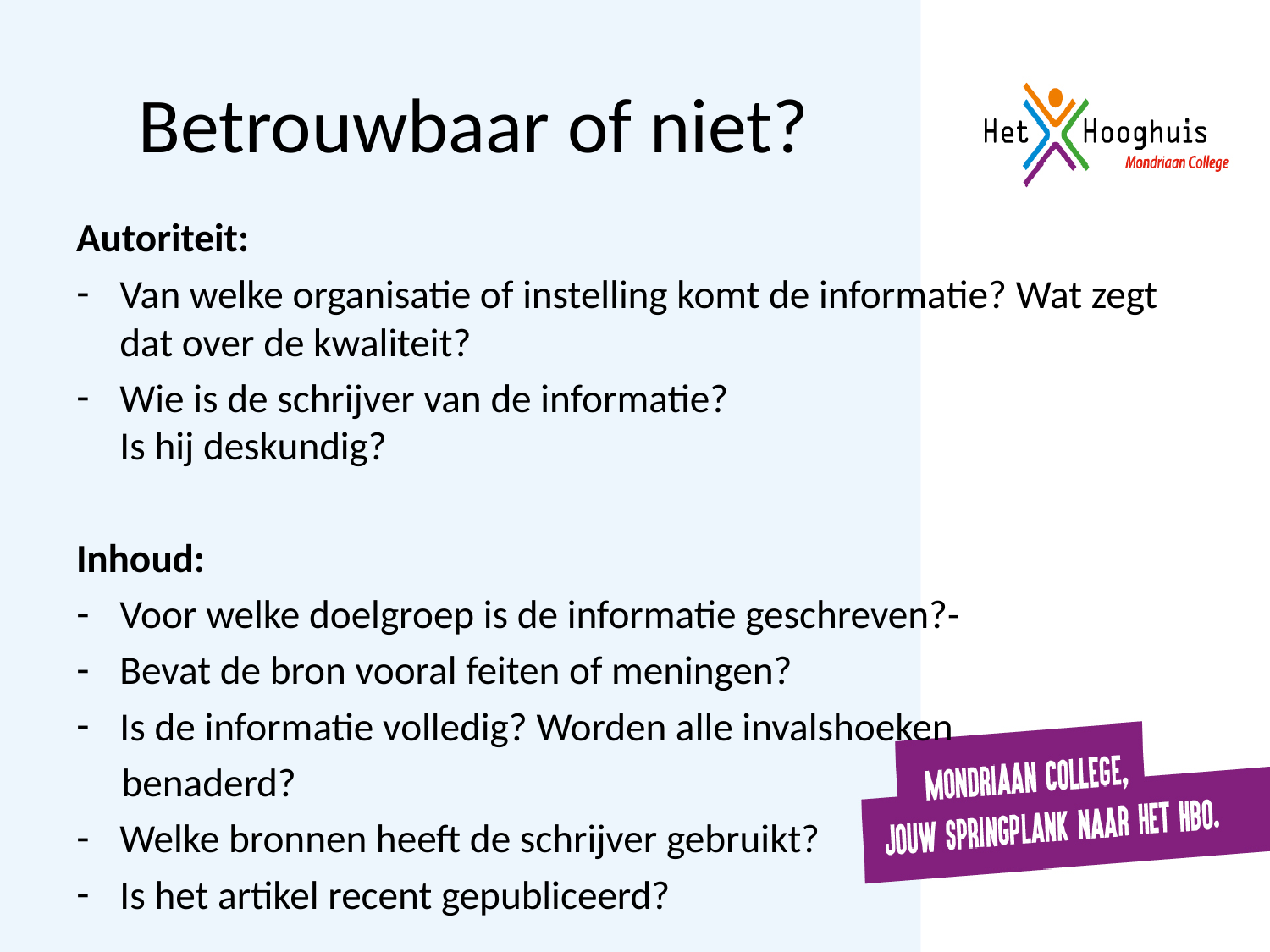

# Betrouwbaar of niet?
Autoriteit:
Van welke organisatie of instelling komt de informatie? Wat zegt dat over de kwaliteit?
Wie is de schrijver van de informatie?
Is hij deskundig?

Inhoud:
Voor welke doelgroep is de informatie geschreven?-
Bevat de bron vooral feiten of meningen?
Is de informatie volledig? Worden alle invalshoeken
     benaderd?
Welke bronnen heeft de schrijver gebruikt?
Is het artikel recent gepubliceerd?